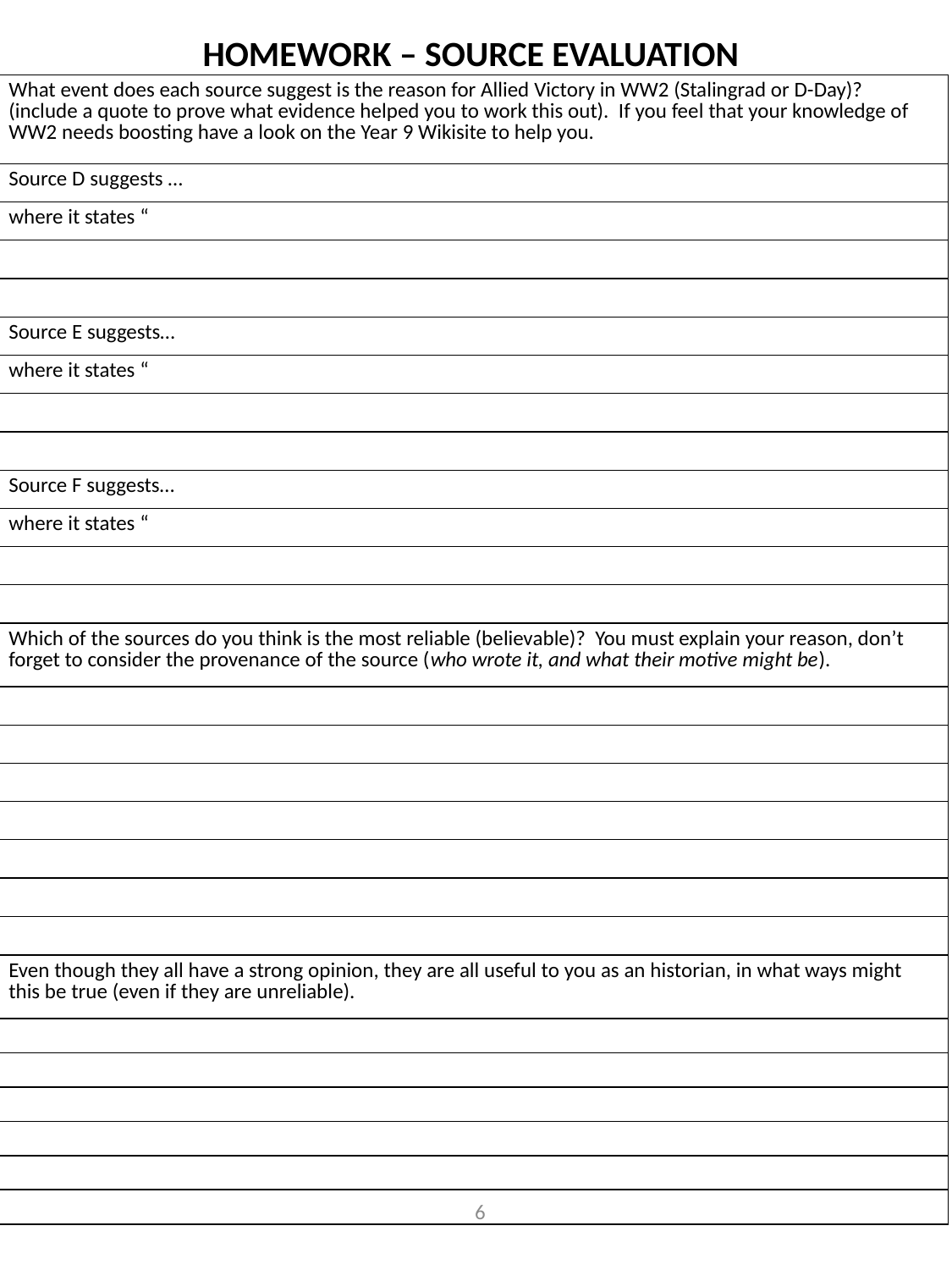

HOMEWORK – SOURCE EVALUATION

| What event does each source suggest is the reason for Allied Victory in WW2 (Stalingrad or D-Day)? (include a quote to prove what evidence helped you to work this out). If you feel that your knowledge of WW2 needs boosting have a look on the Year 9 Wikisite to help you. |
| --- |
| Source D suggests … |
| where it states “ |
|  |
|  |
| Source E suggests… |
| where it states “ |
|  |
|  |
| Source F suggests… |
| where it states “ |
|  |
|  |
| Which of the sources do you think is the most reliable (believable)? You must explain your reason, don’t forget to consider the provenance of the source (who wrote it, and what their motive might be). |
|  |
|  |
|  |
|  |
|  |
|  |
|  |
| Even though they all have a strong opinion, they are all useful to you as an historian, in what ways might this be true (even if they are unreliable). |
|  |
|  |
|  |
|  |
|  |
|  |
6